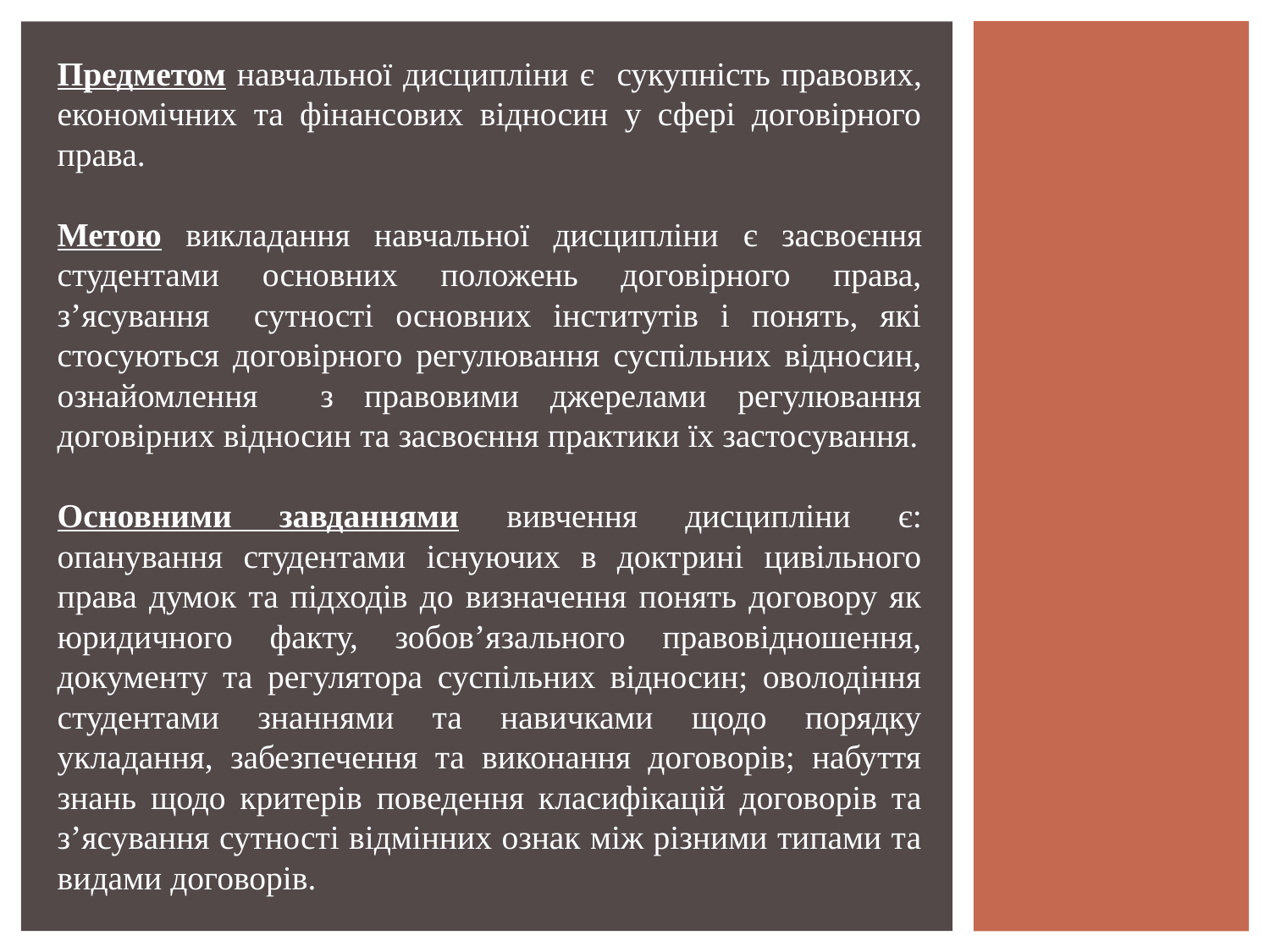

Предметом навчальної дисципліни є  сукупність правових, економічних та фінансових відносин у сфері договірного права.
Метою викладання навчальної дисципліни є засвоєння студентами основних положень договірного права, з’ясування  сутності основних інститутів і понять, які стосуються договірного регулювання суспільних відносин, ознайомлення  з правовими джерелами регулювання договірних відносин та засвоєння практики їх застосування.
Основними завданнями вивчення дисципліни є: опанування студентами існуючих в доктрині цивільного права думок та підходів до визначення понять договору як юридичного факту, зобов’язального правовідношення, документу та регулятора суспільних відносин; оволодіння студентами знаннями та навичками щодо порядку укладання, забезпечення та виконання договорів; набуття знань щодо критерів поведення класифікацій договорів та з’ясування сутності відмінних ознак між різними типами та видами договорів.